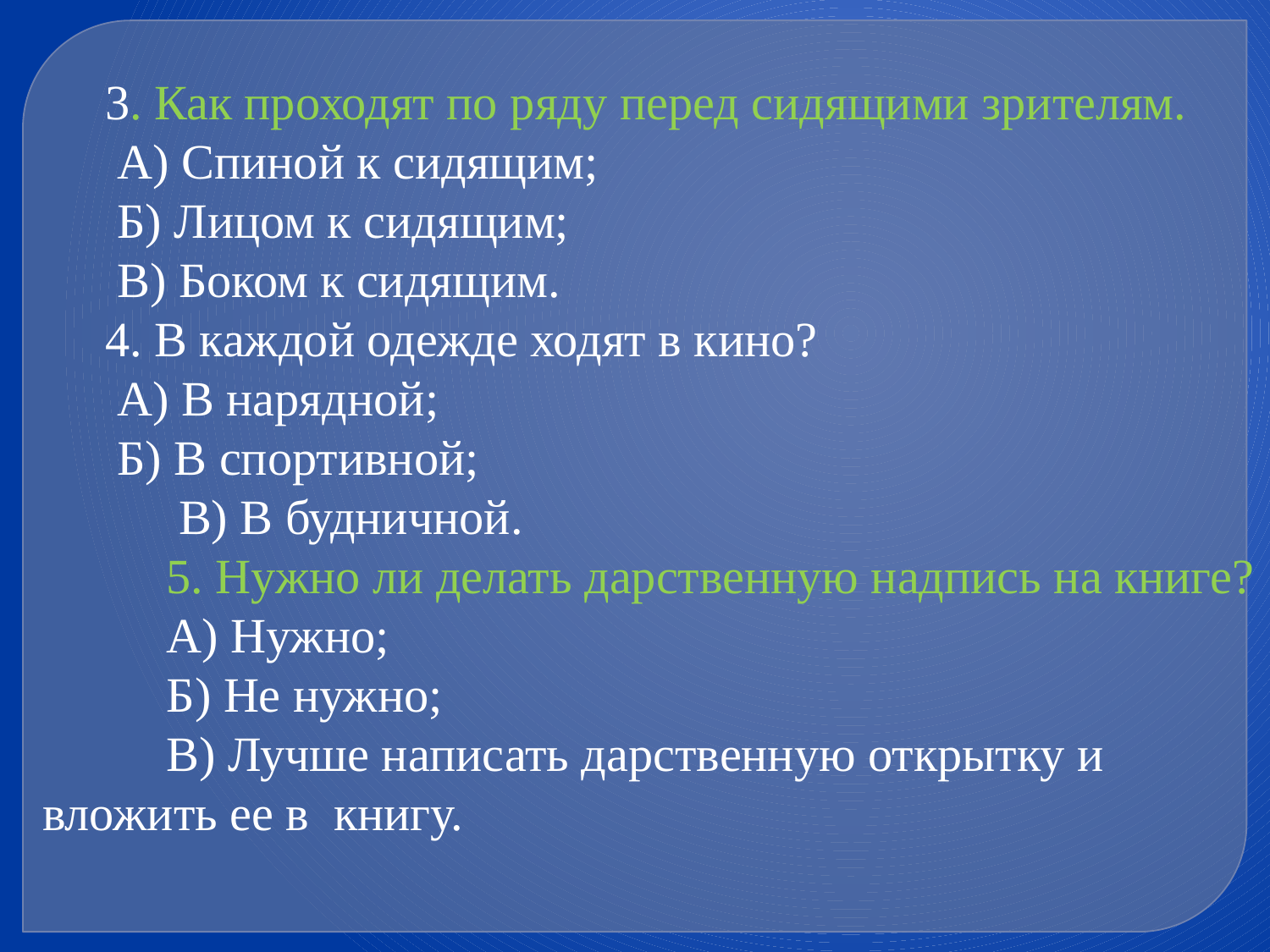

3. Как проходят по ряду перед сидящими зрителям.
 А) Спиной к сидящим;
 Б) Лицом к сидящим;
 В) Боком к сидящим.
4. В каждой одежде ходят в кино?
 А) В нарядной;
 Б) В спортивной;
      В) В будничной.
     5. Нужно ли делать дарственную надпись на книге?
     А) Нужно;
     Б) Не нужно;
     В) Лучше написать дарственную открытку и вложить ее в  книгу.